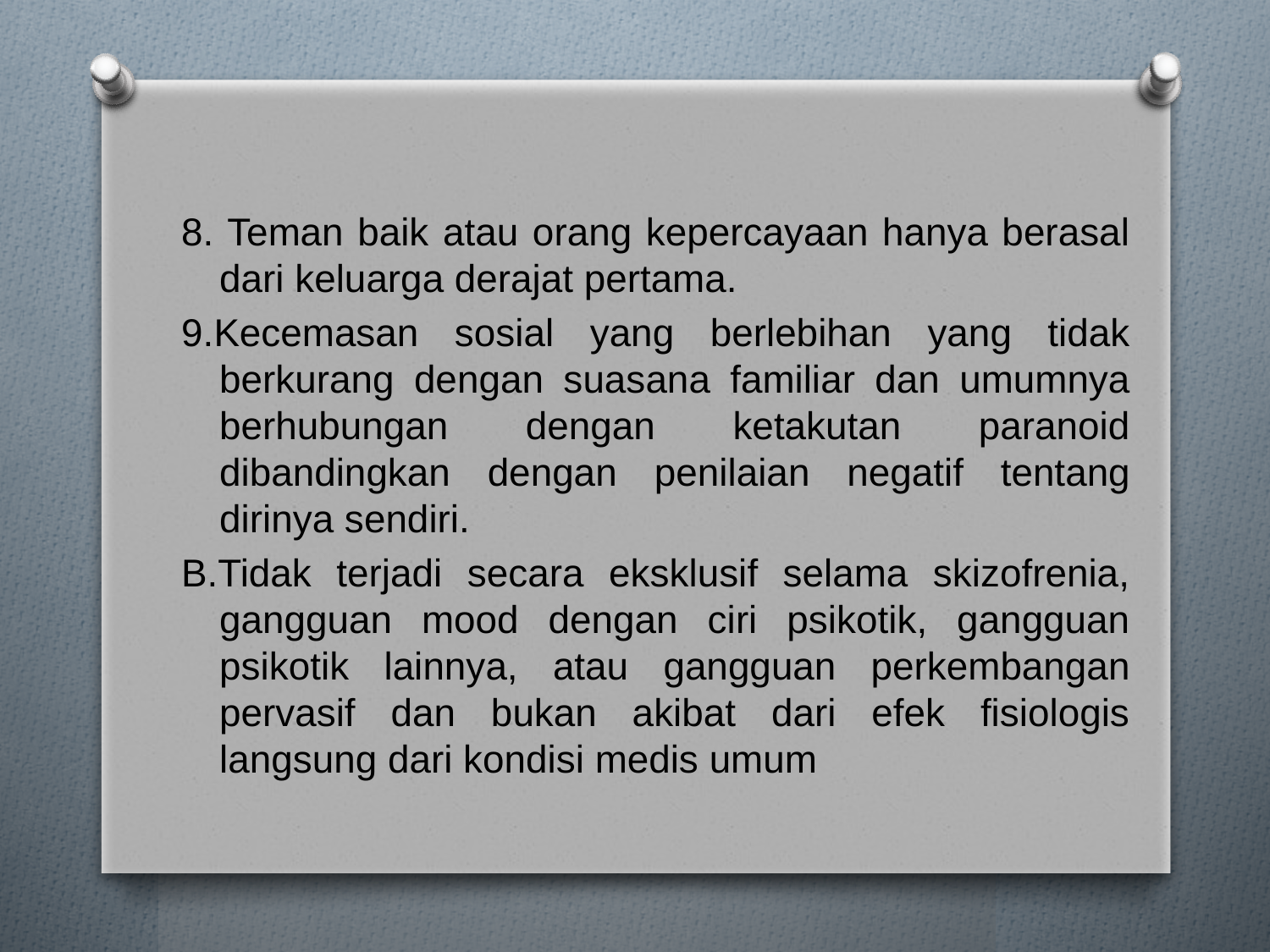

8. Teman baik atau orang kepercayaan hanya berasal dari keluarga derajat pertama.
9.Kecemasan sosial yang berlebihan yang tidak berkurang dengan suasana familiar dan umumnya berhubungan dengan ketakutan paranoid dibandingkan dengan penilaian negatif tentang dirinya sendiri.
B.Tidak terjadi secara eksklusif selama skizofrenia, gangguan mood dengan ciri psikotik, gangguan psikotik lainnya, atau gangguan perkembangan pervasif dan bukan akibat dari efek fisiologis langsung dari kondisi medis umum